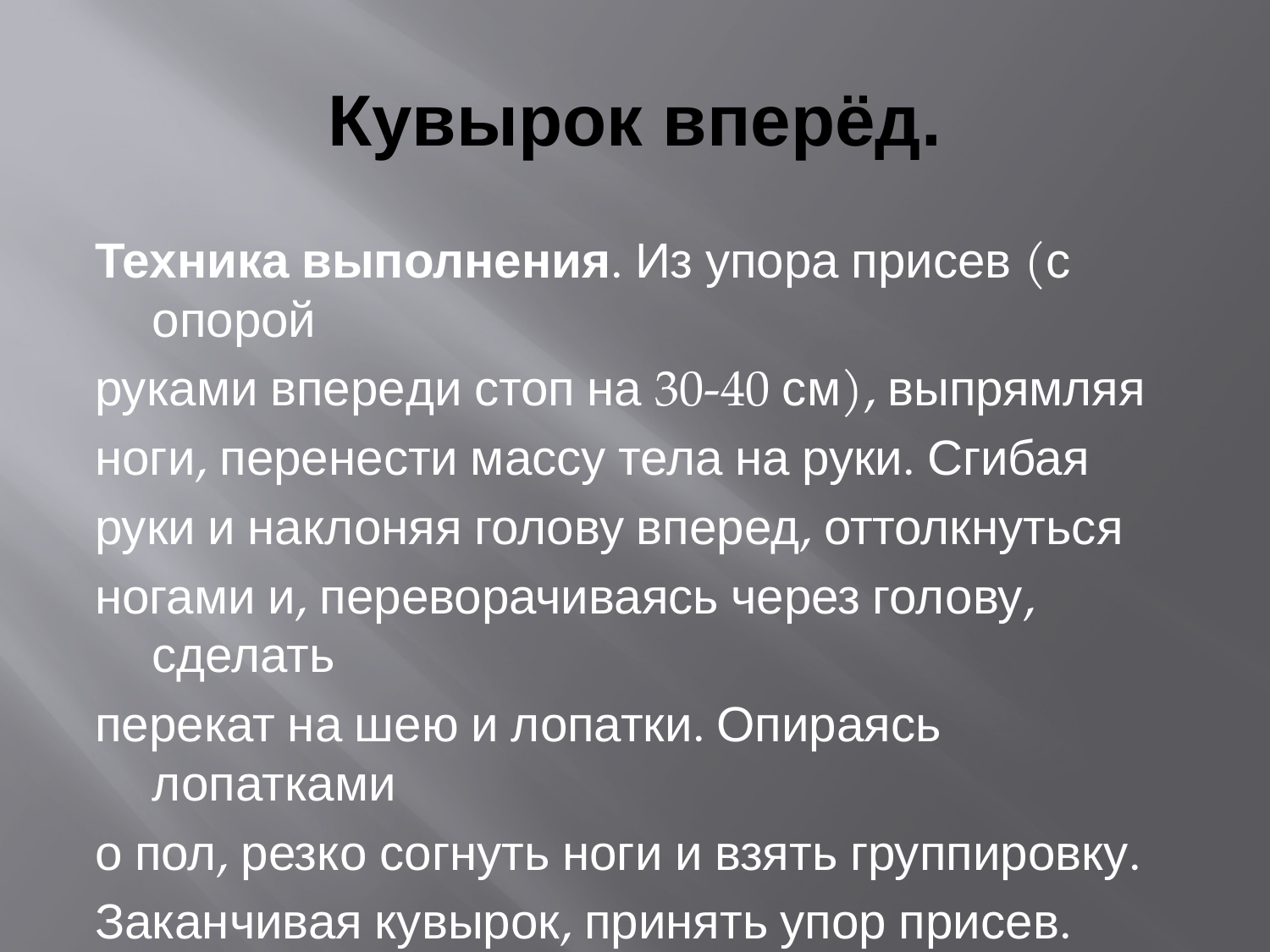

# Кувырок вперёд.
Техника выполнения. Из упора присев (с опорой
руками впере­ди стоп на 30-40 см), выпрямляя
ноги, перенести массу тела на ру­ки. Сгибая
руки и наклоняя голову вперед, оттолкнуться
ногами и, переворачиваясь через голову, сделать
перекат на шею и лопат­ки. Опираясь лопатками
о пол, резко согнуть ноги и взять группировку.
Заканчивая кувырок, принять упор присев.